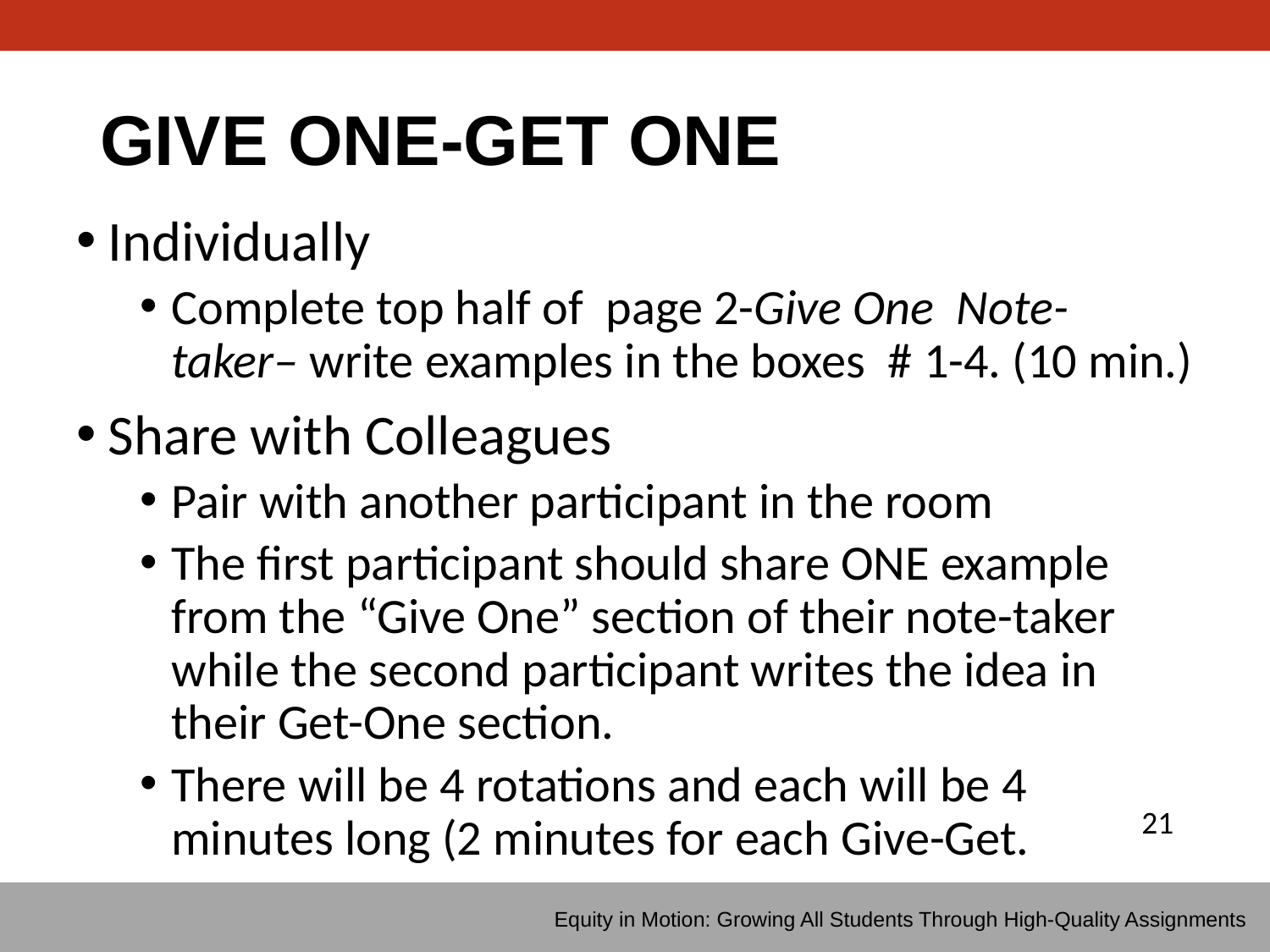

# GIVE ONE-GET ONE
Individually
Complete top half of  page 2-Give One  Note-taker– write examples in the boxes  # 1-4. (10 min.)
Share with Colleagues
Pair with another participant in the room
The first participant should share ONE example from the “Give One” section of their note-taker while the second participant writes the idea in their Get-One section.
There will be 4 rotations and each will be 4 minutes long (2 minutes for each Give-Get.

21